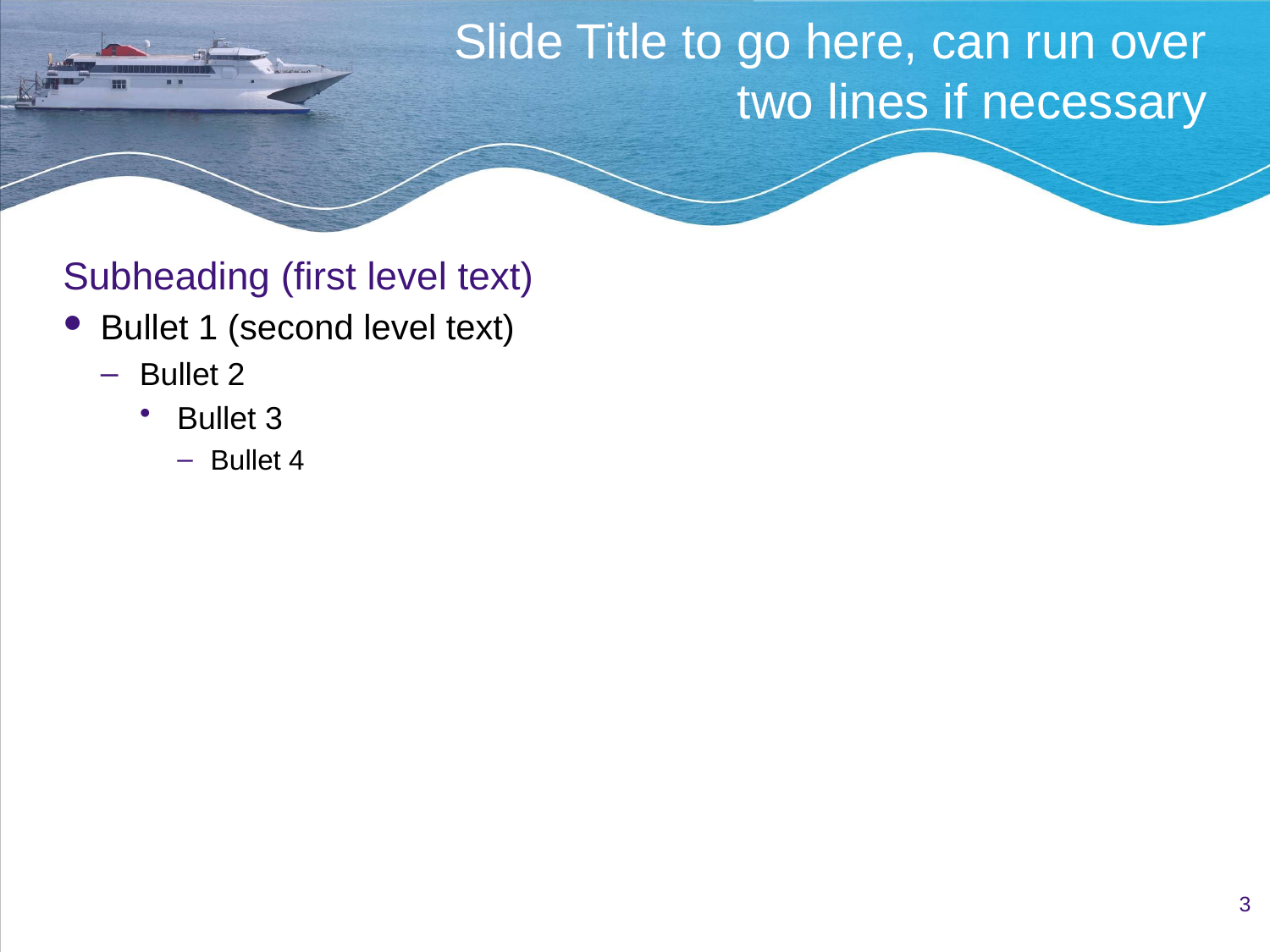

Slide Title to go here, can run over two lines if necessary
Subheading (first level text)
Bullet 1 (second level text)
Bullet 2
Bullet 3
Bullet 4

3